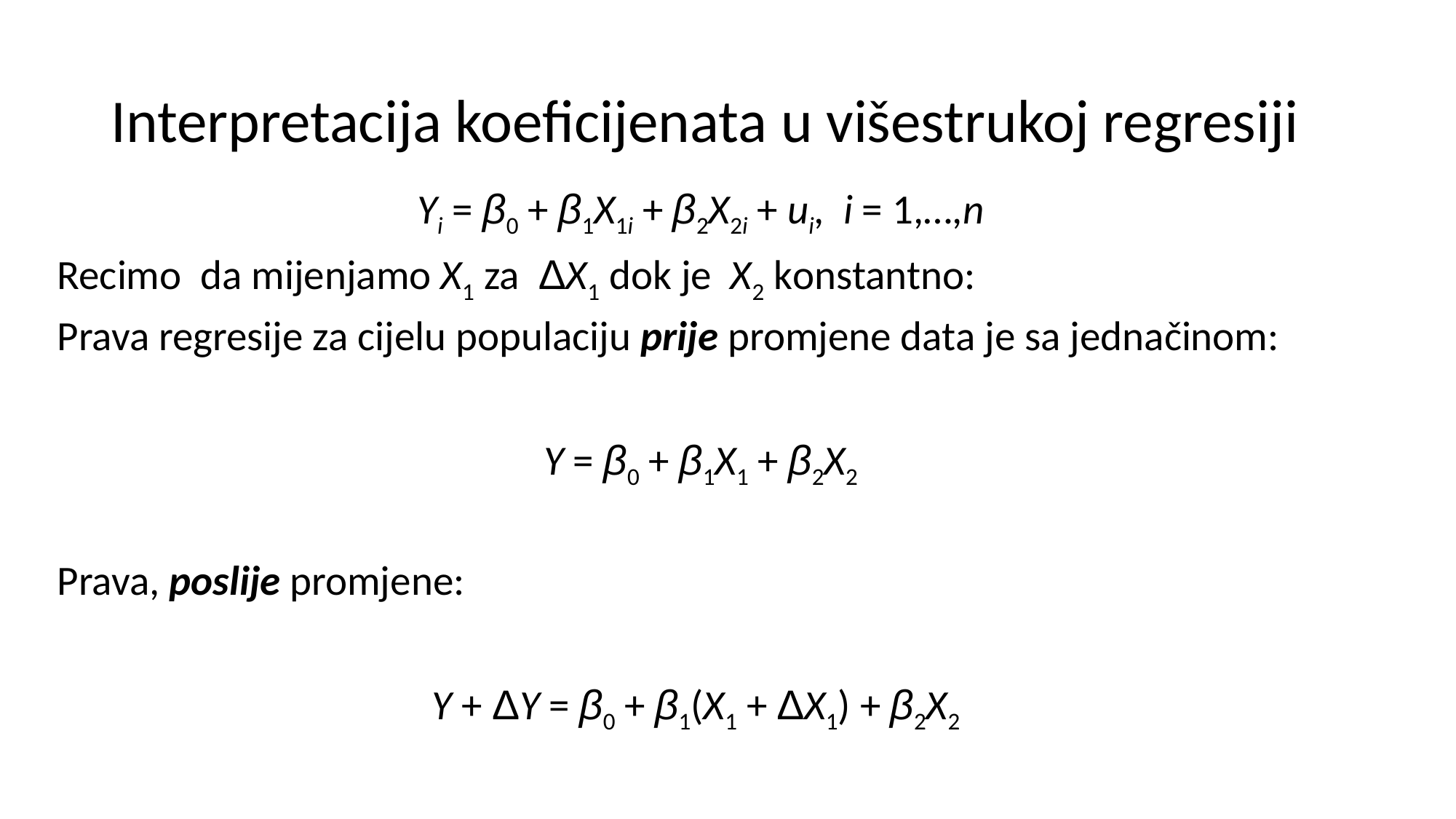

# Interpretacija koeficijenata u višestrukoj regresiji
Yi = β0 + β1X1i + β2X2i + ui,  i = 1,…,n
Recimo  da mijenjamo X1 za  ΔX1 dok je  X2 konstantno:
Prava regresije za cijelu populaciju prije promjene data je sa jednačinom:

Y = β0 + β1X1 + β2X2

Prava, poslije promjene:

Y + ΔY = β0 + β1(X1 + ΔX1) + β2X2